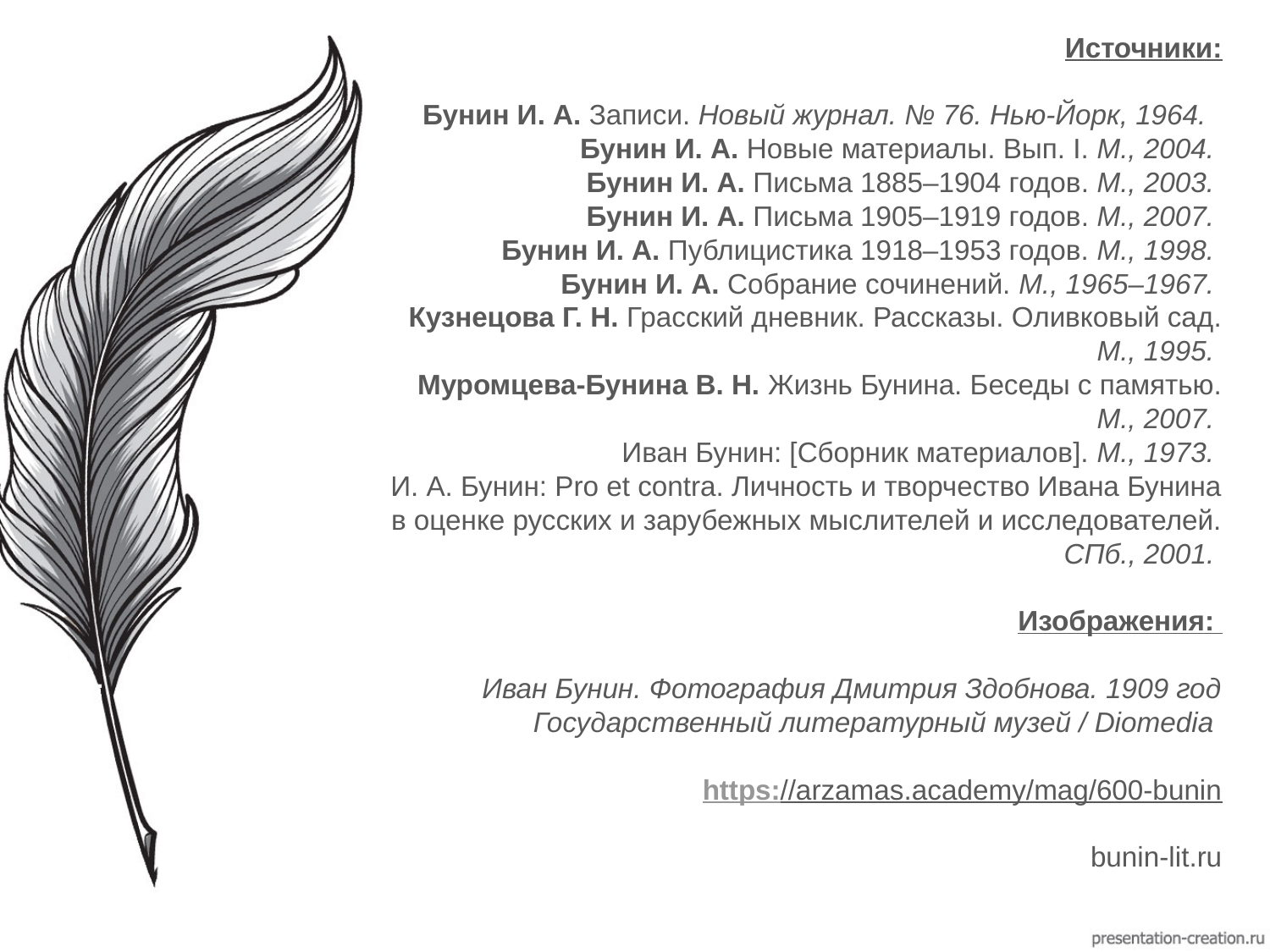

# Источники: Бунин И. А. Записи. Новый журнал. № 76. Нью-Йорк, 1964.  Бунин И. А. Новые материалы. Вып. I. М., 2004. Бунин И. А. Письма 1885–1904 годов. М., 2003. Бунин И. А. Письма 1905–1919 годов. М., 2007. Бунин И. А. Публицистика 1918–1953 годов. М., 1998. Бунин И. А. Собрание сочинений. М., 1965–1967. Кузнецова Г. Н. Грасский дневник. Рассказы. Оливковый сад. М., 1995. Муромцева-Бунина В. Н. Жизнь Бунина. Беседы с памятью. М., 2007. Иван Бунин: [Сборник материалов]. М., 1973. И. А. Бунин: Pro et contra. Личность и творчество Ивана Бунина в оценке русских и зарубежных мыслителей и исследователей. СПб., 2001. Изображения: Иван Бунин. Фотография Дмитрия Здобнова. 1909 год Государственный литературный музей / Diomedia https://arzamas.academy/mag/600-bunin bunin-lit.ru